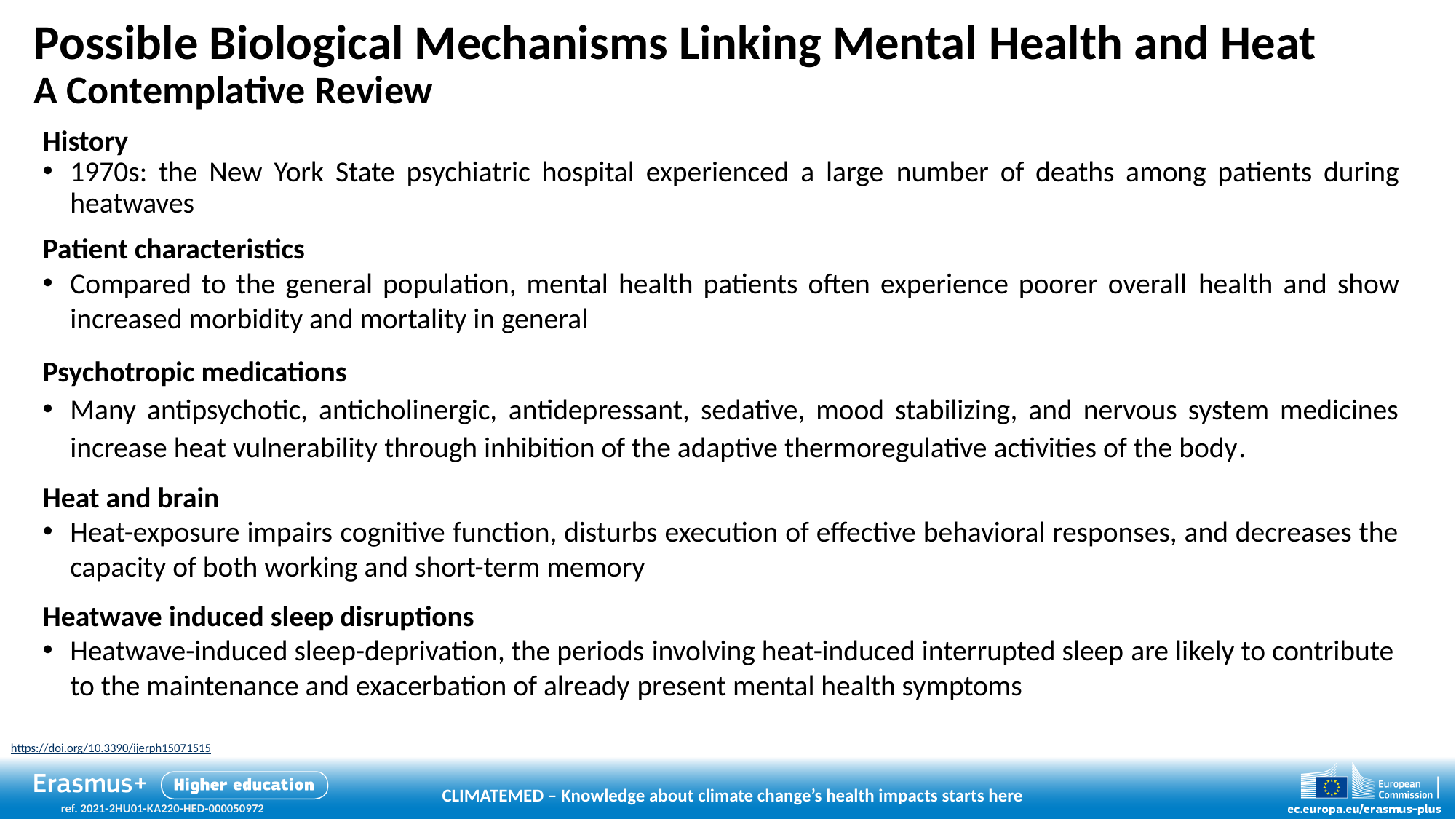

# Possible Biological Mechanisms Linking Mental Health and Heat A Contemplative Review
History
1970s: the New York State psychiatric hospital experienced a large number of deaths among patients during heatwaves
Patient characteristics
Compared to the general population, mental health patients often experience poorer overall health and show increased morbidity and mortality in general
Psychotropic medications
Many antipsychotic, anticholinergic, antidepressant, sedative, mood stabilizing, and nervous system medicines increase heat vulnerability through inhibition of the adaptive thermoregulative activities of the body.
Heat and brain
Heat-exposure impairs cognitive function, disturbs execution of effective behavioral responses, and decreases the capacity of both working and short-term memory
Heatwave induced sleep disruptions
Heatwave-induced sleep-deprivation, the periods involving heat-induced interrupted sleep are likely to contribute to the maintenance and exacerbation of already present mental health symptoms

https://doi.org/10.3390/ijerph15071515